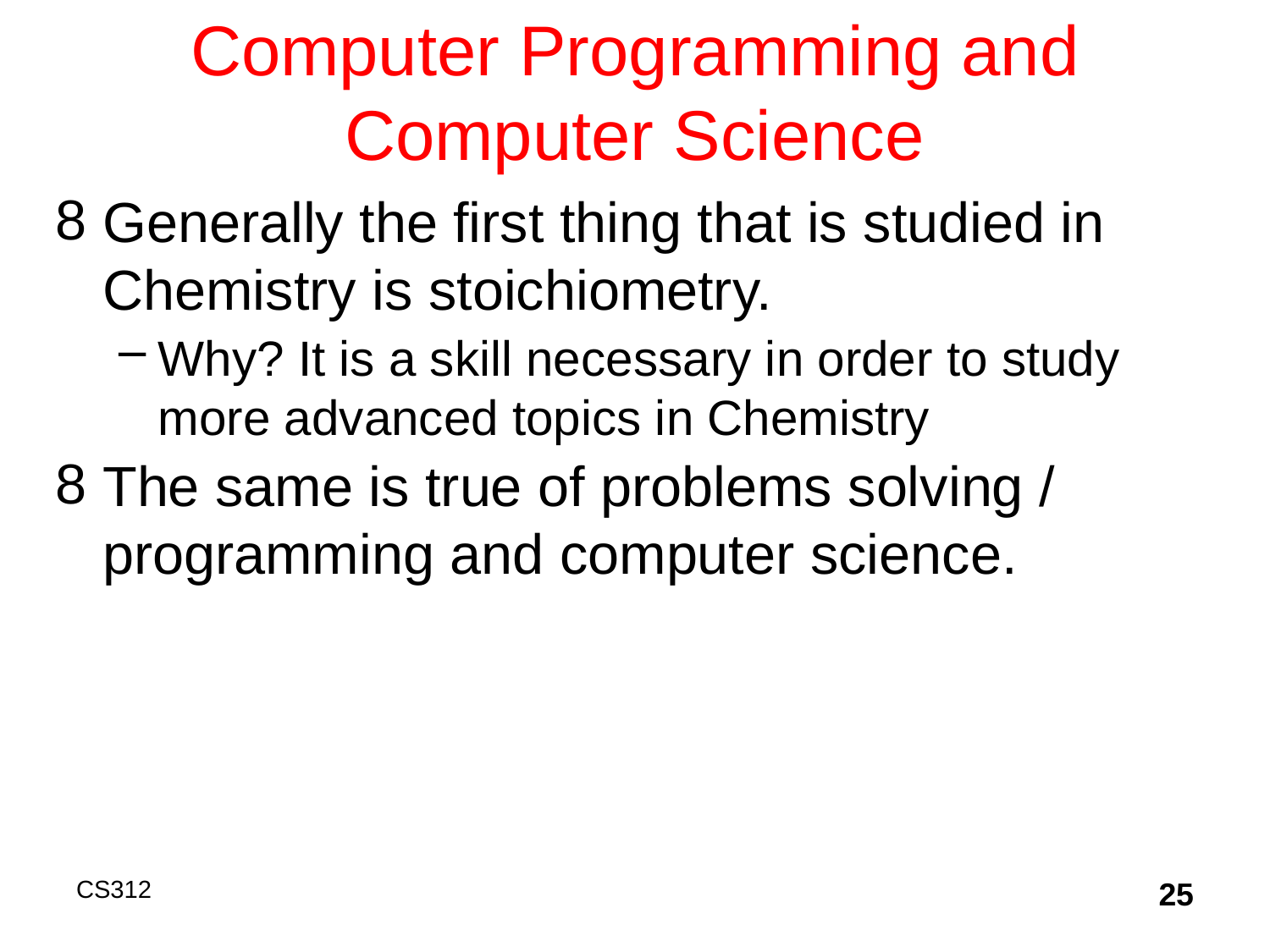

# Computer Programming and Computer Science
Generally the first thing that is studied in Chemistry is stoichiometry.
Why? It is a skill necessary in order to study more advanced topics in Chemistry
The same is true of problems solving / programming and computer science.
CS312
25